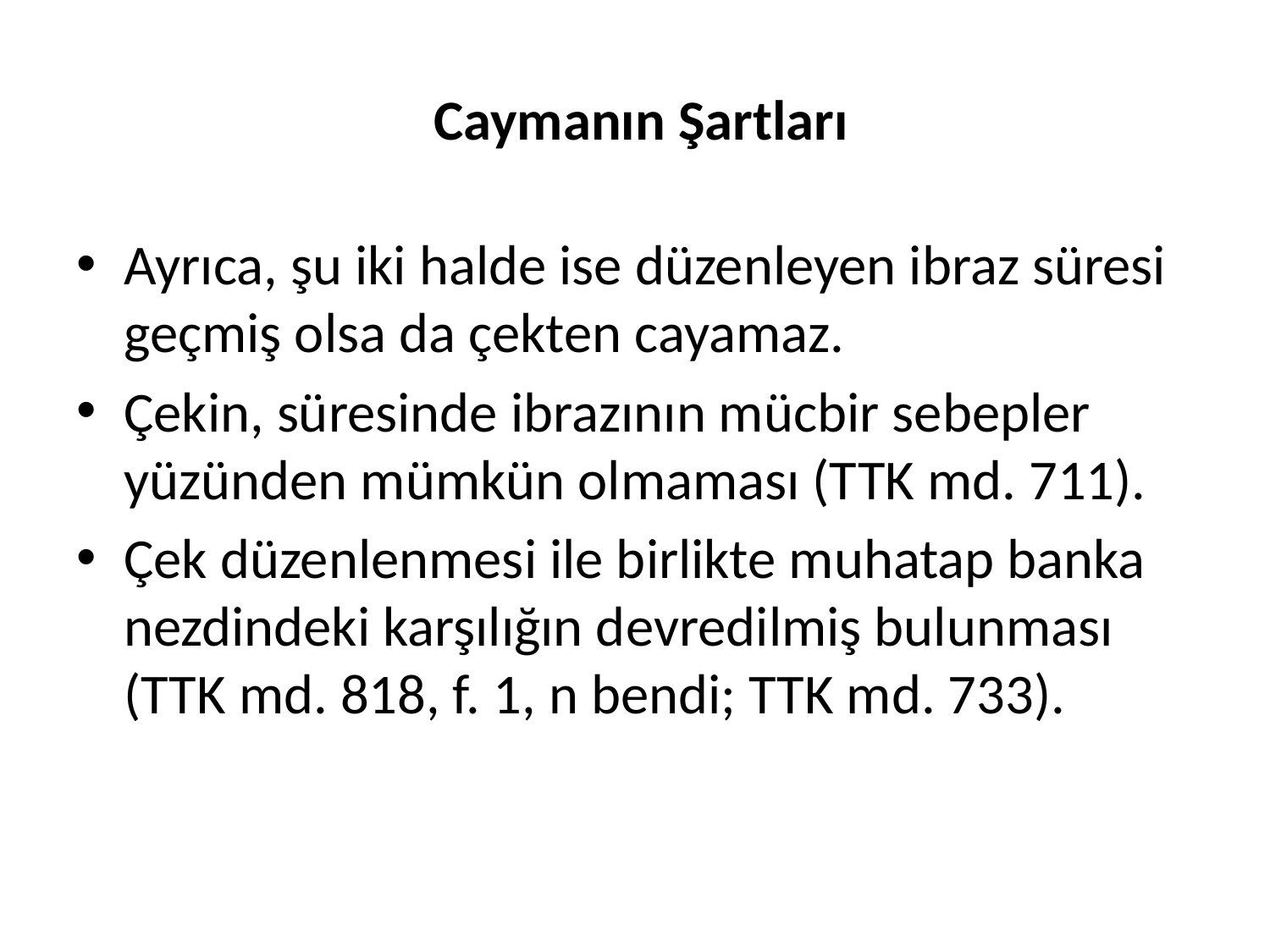

# Caymanın Şartları
Ayrıca, şu iki halde ise düzenleyen ibraz süresi geçmiş olsa da çekten cayamaz.
Çekin, süresinde ibrazının mücbir sebepler yüzünden mümkün olmaması (TTK md. 711).
Çek düzenlenmesi ile birlikte muhatap banka nezdindeki karşılığın devredilmiş bulunması (TTK md. 818, f. 1, n bendi; TTK md. 733).